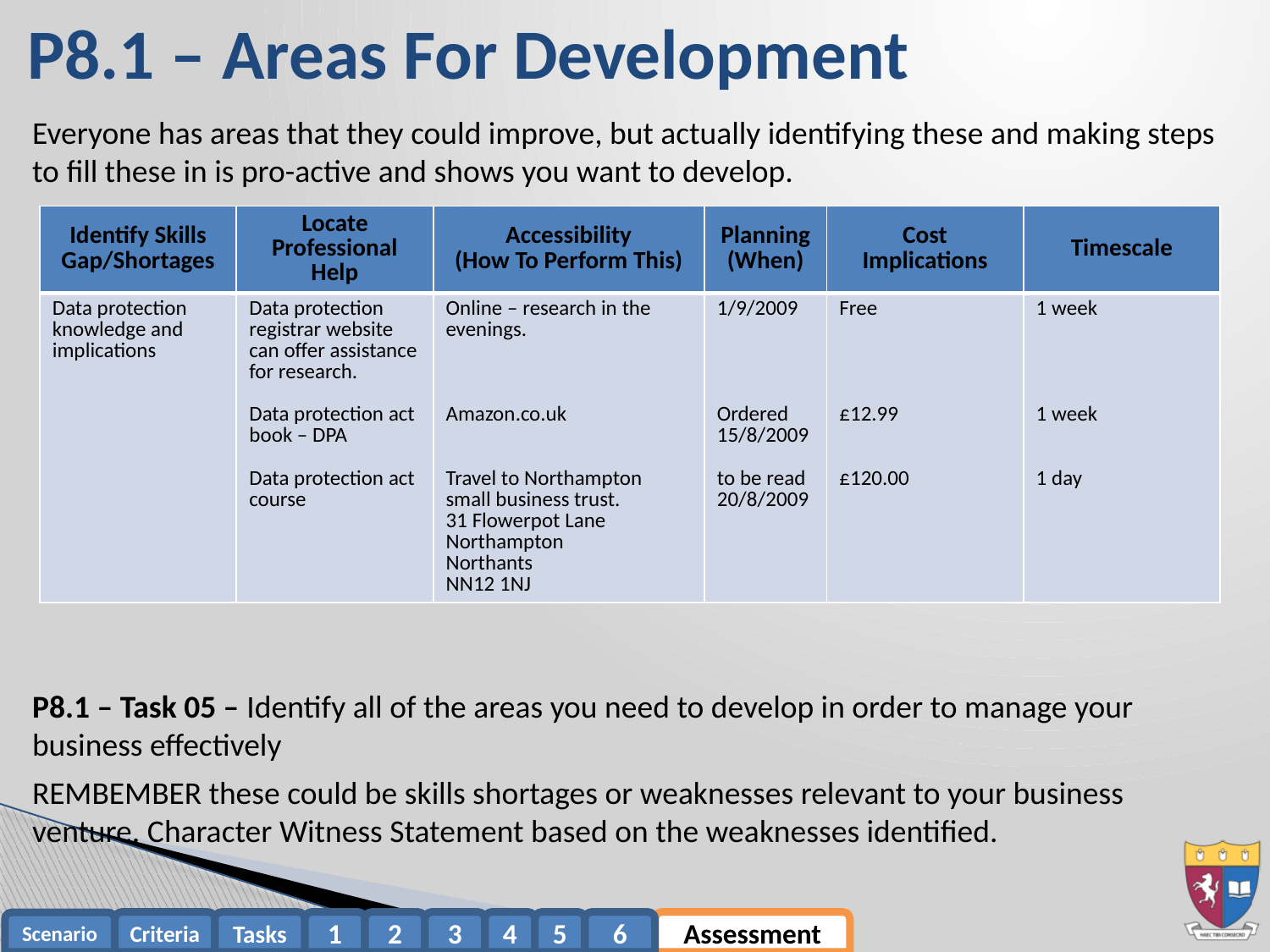

P8.1 – Areas For Development
Everyone has areas that they could improve, but actually identifying these and making steps to fill these in is pro-active and shows you want to develop.

P8.1 – Task 05 – Identify all of the areas you need to develop in order to manage your business effectively
REMBEMBER these could be skills shortages or weaknesses relevant to your business venture. Character Witness Statement based on the weaknesses identified.
| Identify Skills Gap/Shortages | Locate Professional Help | Accessibility (How To Perform This) | Planning (When) | Cost Implications | Timescale |
| --- | --- | --- | --- | --- | --- |
| Data protection knowledge and implications | Data protection registrar website can offer assistance for research. Data protection act book – DPA Data protection act course | Online – research in the evenings. Amazon.co.uk Travel to Northampton small business trust. 31 Flowerpot Lane Northampton Northants NN12 1NJ | 1/9/2009 Ordered 15/8/2009 to be read 20/8/2009 | Free £12.99 £120.00 | 1 week 1 week 1 day |